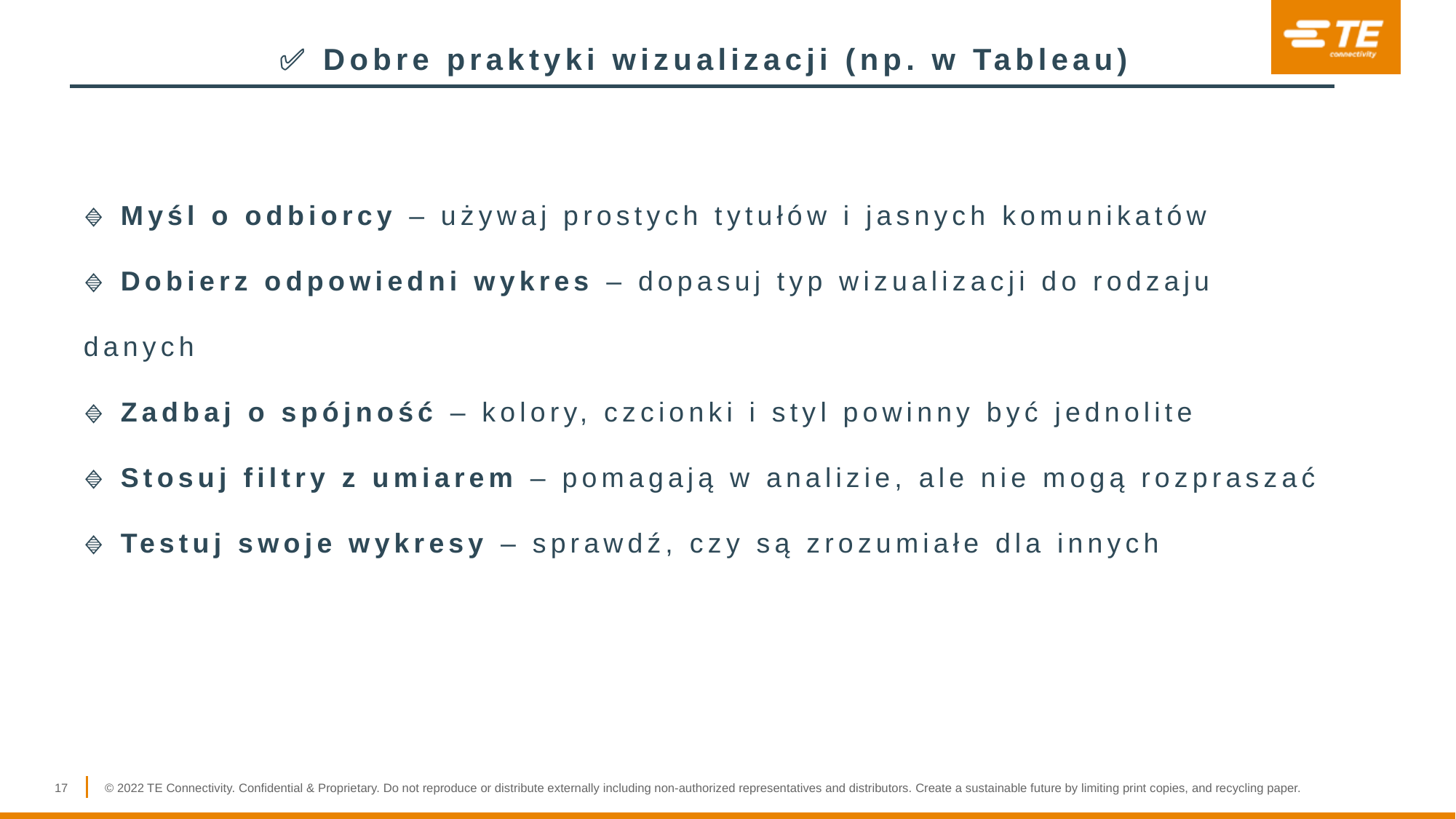

✅ Dobre praktyki wizualizacji (np. w Tableau)
🔹 Myśl o odbiorcy – używaj prostych tytułów i jasnych komunikatów
🔹 Dobierz odpowiedni wykres – dopasuj typ wizualizacji do rodzaju danych
🔹 Zadbaj o spójność – kolory, czcionki i styl powinny być jednolite
🔹 Stosuj filtry z umiarem – pomagają w analizie, ale nie mogą rozpraszać
🔹 Testuj swoje wykresy – sprawdź, czy są zrozumiałe dla innych
17